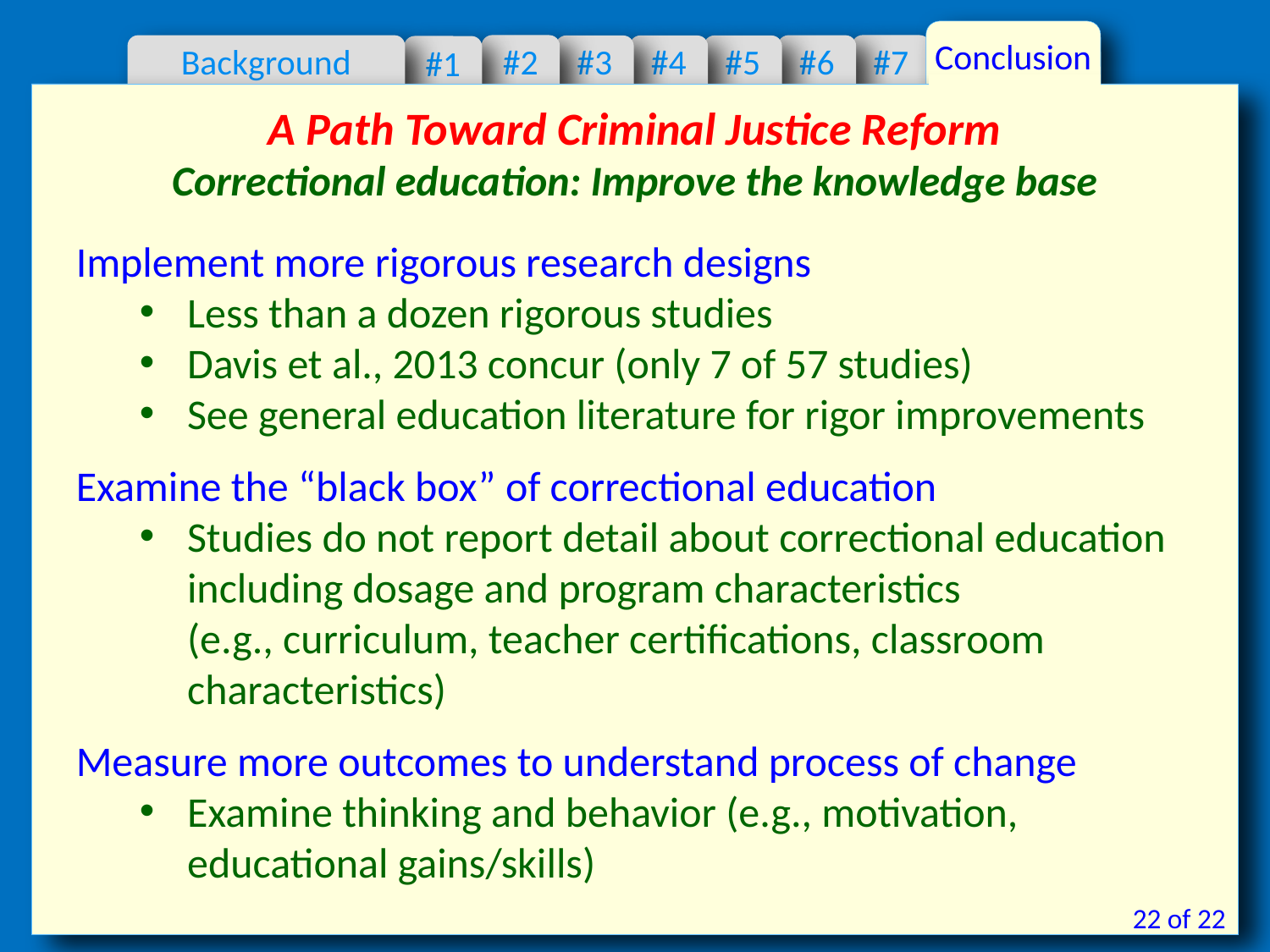

Conclusion
#7
#2
#6
#3
#4
#5
#1
Background

A Path Toward Criminal Justice Reform
Correctional education: Improve the knowledge base
Implement more rigorous research designs
Less than a dozen rigorous studies
Davis et al., 2013 concur (only 7 of 57 studies)
See general education literature for rigor improvements
Examine the “black box” of correctional education
Studies do not report detail about correctional education including dosage and program characteristics                      (e.g., curriculum, teacher certifications, classroom characteristics)
Measure more outcomes to understand process of change
Examine thinking and behavior (e.g., motivation, educational gains/skills)

22 of 22